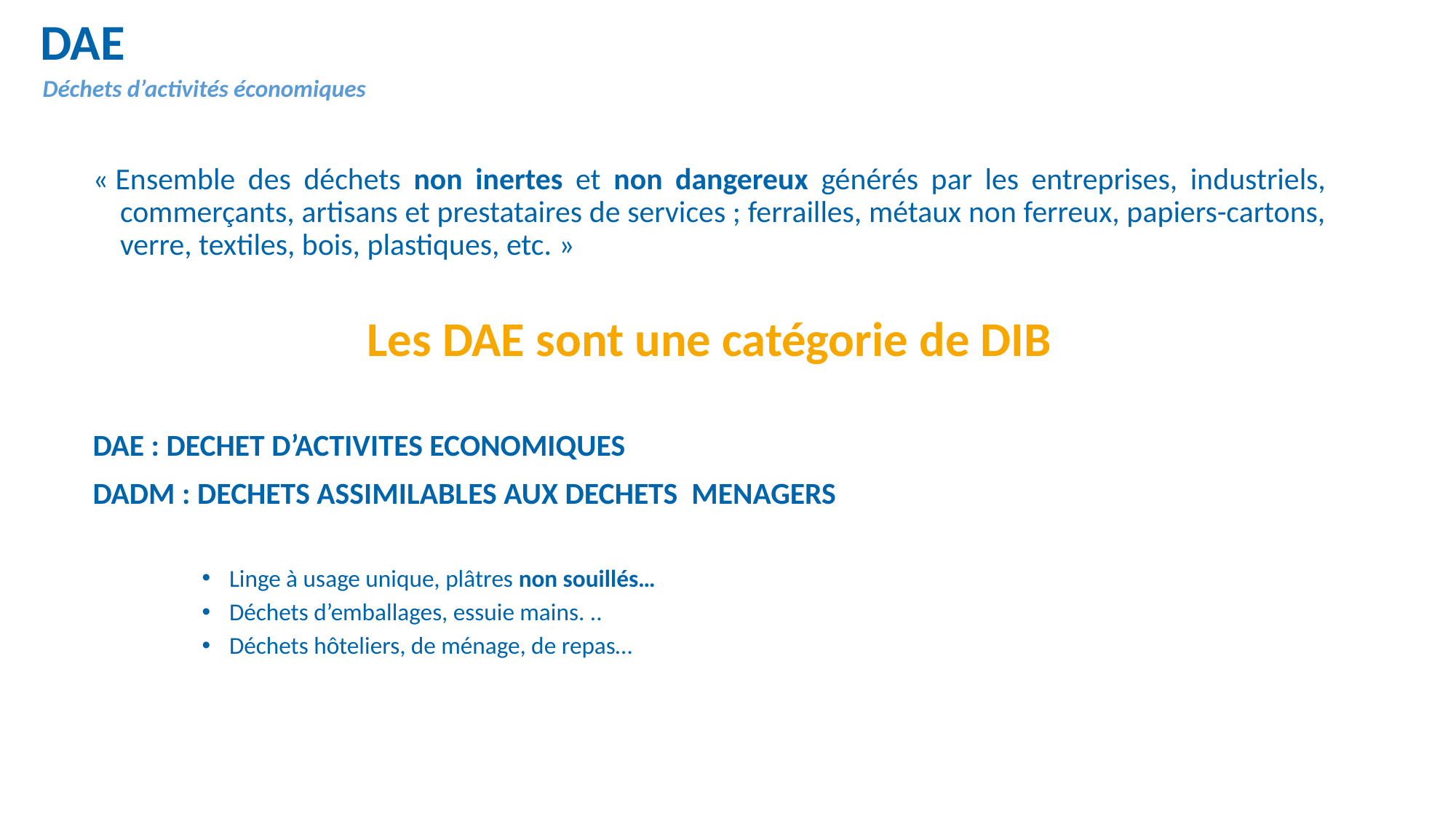

# DAE
Déchets d’activités économiques
« Ensemble des déchets non inertes et non dangereux générés par les entreprises, industriels, commerçants, artisans et prestataires de services ; ferrailles, métaux non ferreux, papiers-cartons, verre, textiles, bois, plastiques, etc. »

Les DAE sont une catégorie de DIB

DAE : DECHET D’ACTIVITES ECONOMIQUES
DADM : DECHETS ASSIMILABLES AUX DECHETS  MENAGERS

Linge à usage unique, plâtres non souillés…
Déchets d’emballages, essuie mains. ..
Déchets hôteliers, de ménage, de repas…